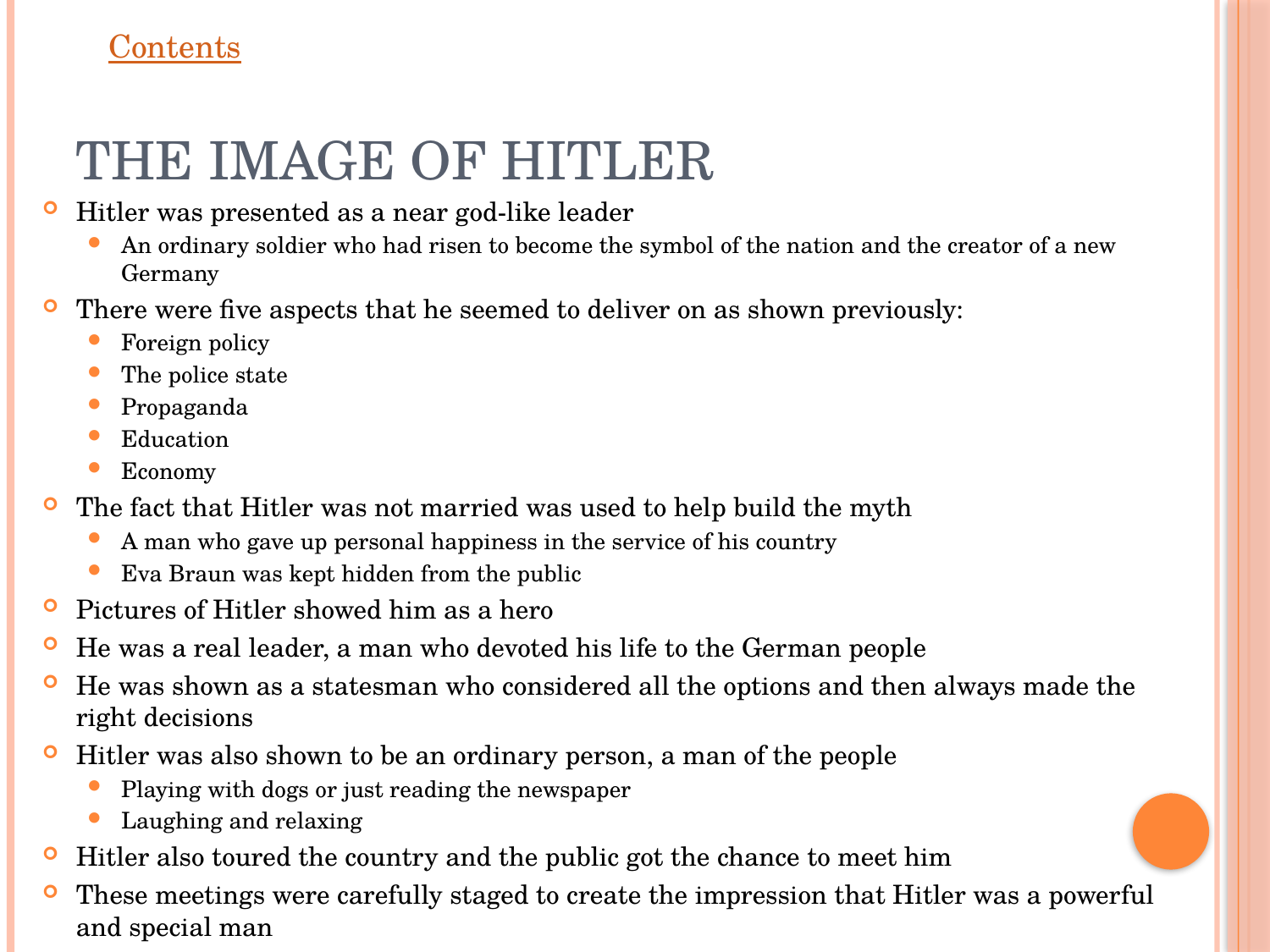

# The Image of Hitler
Hitler was presented as a near god-like leader
An ordinary soldier who had risen to become the symbol of the nation and the creator of a new Germany
There were five aspects that he seemed to deliver on as shown previously:
Foreign policy
The police state
Propaganda
Education
Economy
The fact that Hitler was not married was used to help build the myth
A man who gave up personal happiness in the service of his country
Eva Braun was kept hidden from the public
Pictures of Hitler showed him as a hero
He was a real leader, a man who devoted his life to the German people
He was shown as a statesman who considered all the options and then always made the right decisions
Hitler was also shown to be an ordinary person, a man of the people
Playing with dogs or just reading the newspaper
Laughing and relaxing
Hitler also toured the country and the public got the chance to meet him
These meetings were carefully staged to create the impression that Hitler was a powerful and special man